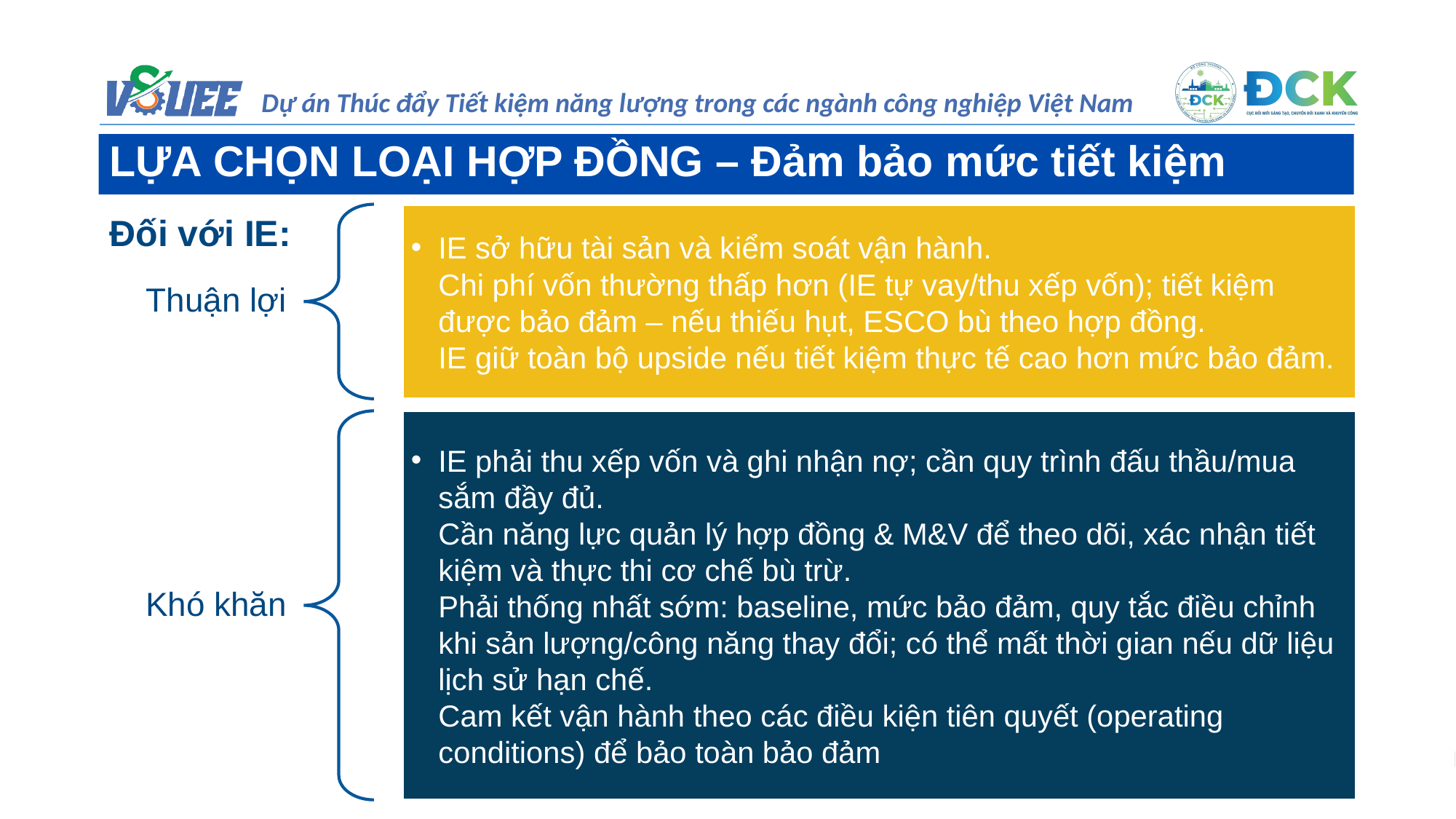

LỰA CHỌN LOẠI HỢP ĐỒNG – Đảm bảo mức tiết kiệm

IE sở hữu tài sản và kiểm soát vận hành.
Chi phí vốn thường thấp hơn (IE tự vay/thu xếp vốn); tiết kiệm được bảo đảm – nếu thiếu hụt, ESCO bù theo hợp đồng.
IE giữ toàn bộ upside nếu tiết kiệm thực tế cao hơn mức bảo đảm.
Thuận lợi

IE phải thu xếp vốn và ghi nhận nợ; cần quy trình đấu thầu/mua sắm đầy đủ.
Cần năng lực quản lý hợp đồng & M&V để theo dõi, xác nhận tiết kiệm và thực thi cơ chế bù trừ.
Phải thống nhất sớm: baseline, mức bảo đảm, quy tắc điều chỉnh khi sản lượng/công năng thay đổi; có thể mất thời gian nếu dữ liệu lịch sử hạn chế.
Cam kết vận hành theo các điều kiện tiên quyết (operating conditions) để bảo toàn bảo đảm
Khó khăn
Đối với IE: